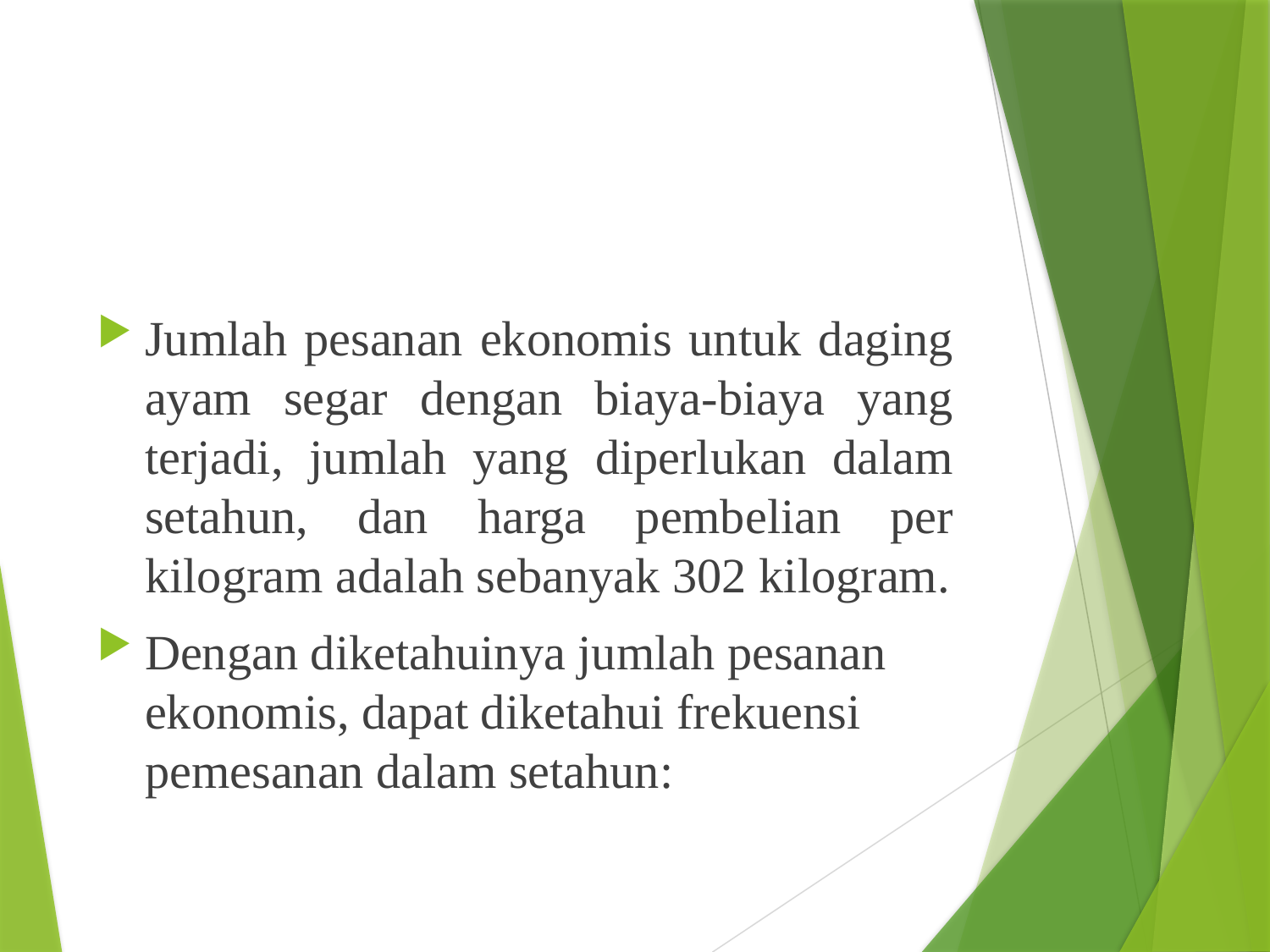

#
Jumlah pesanan ekonomis untuk daging ayam segar dengan biaya-biaya yang terjadi, jumlah yang diperlukan dalam setahun, dan harga pembelian per kilogram adalah sebanyak 302 kilogram.
Dengan diketahuinya jumlah pesanan ekonomis, dapat diketahui frekuensi pemesanan dalam setahun: